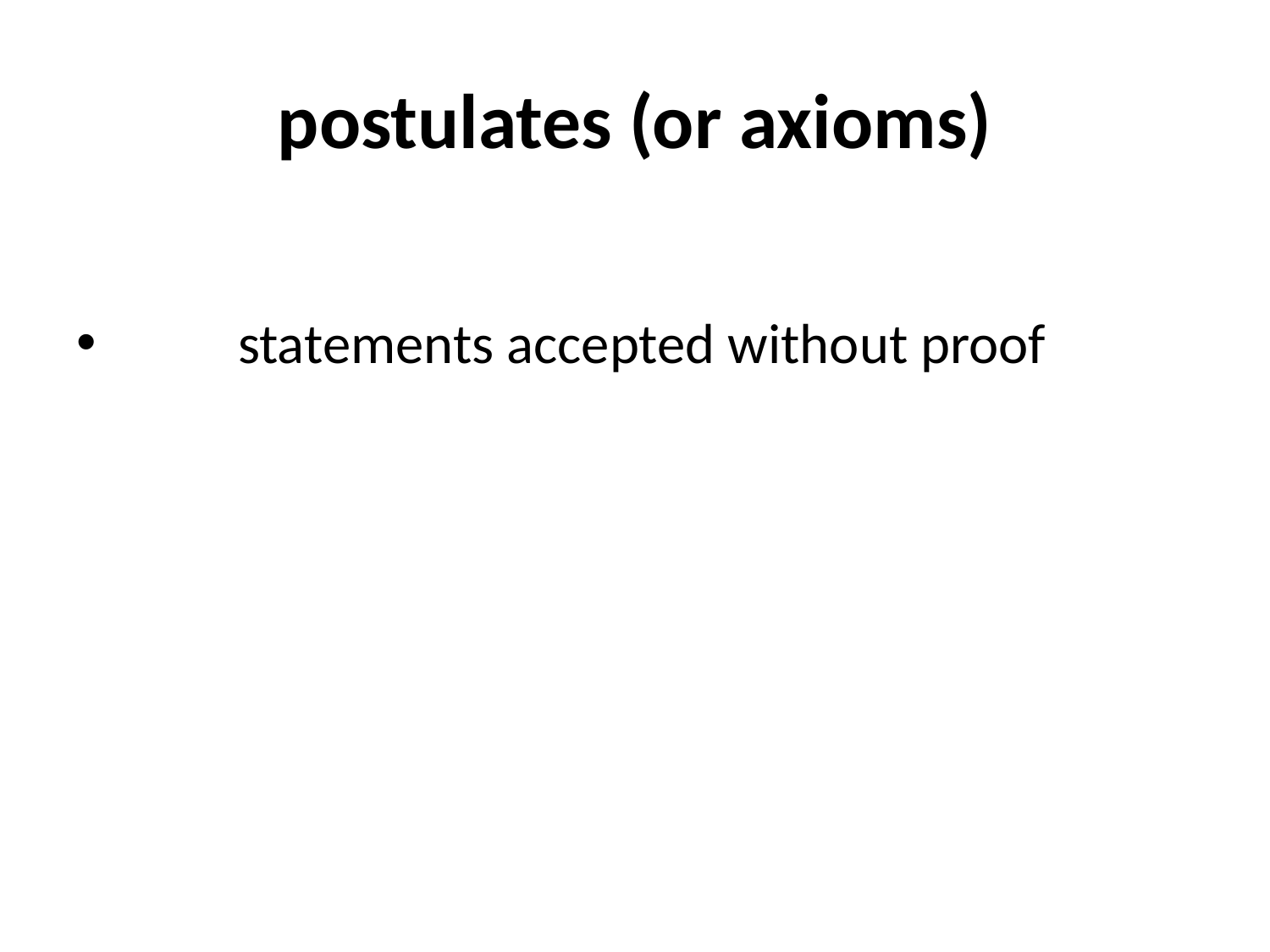

# postulates (or axioms)

         statements accepted without proof